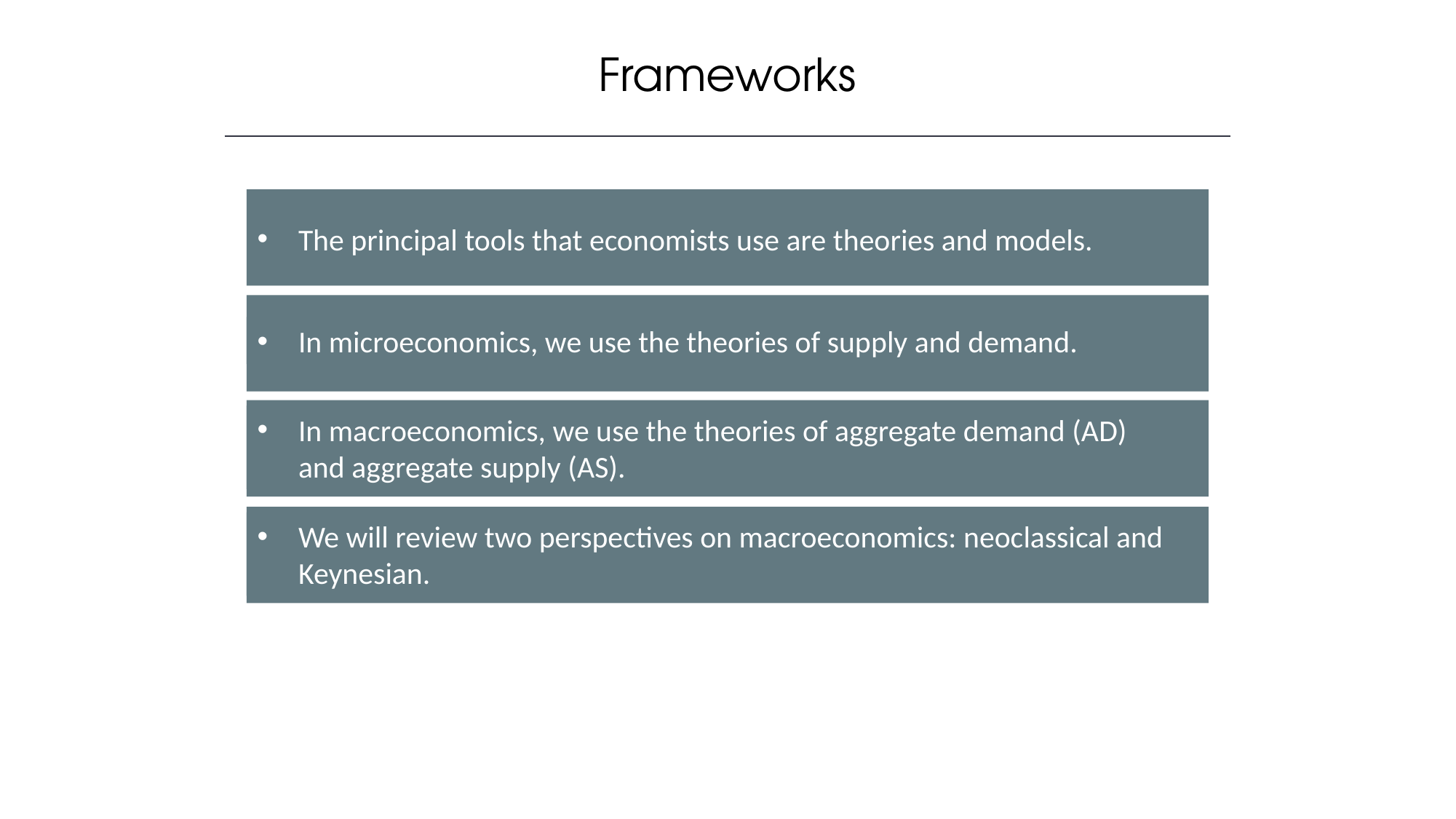

Frameworks

The principal tools that economists use are theories and models.

In microeconomics, we use the theories of supply and demand.

In macroeconomics, we use the theories of aggregate demand (AD) and aggregate supply (AS).

We will review two perspectives on macroeconomics: neoclassical and Keynesian.